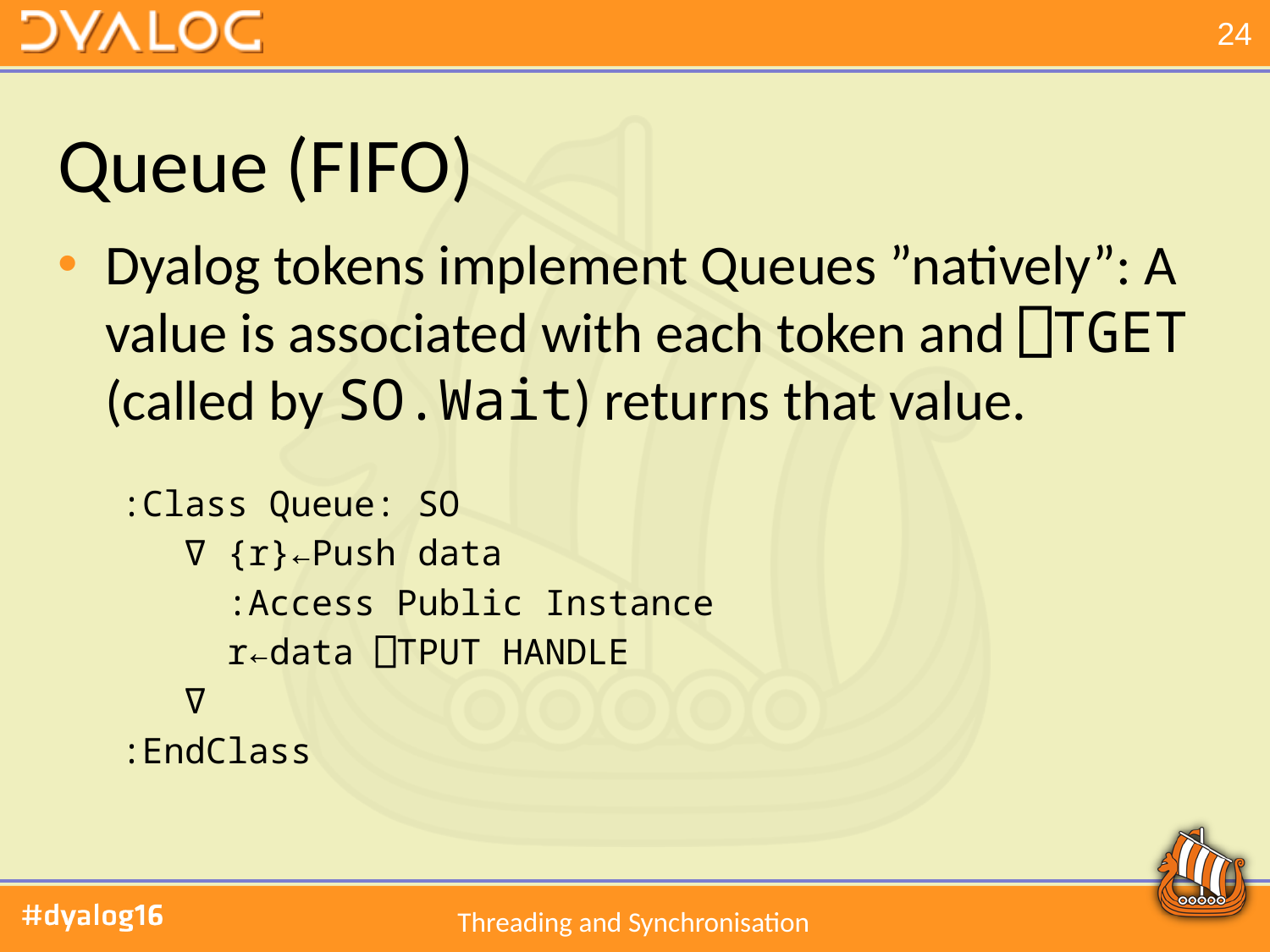

# Queue (FIFO)
Dyalog tokens implement Queues ”natively”: A value is associated with each token and ⎕TGET (called by SO.Wait) returns that value.
   :Class Queue: SO
      ∇ {r}←Push data
        :Access Public Instance
        r←data ⎕TPUT HANDLE
      ∇
   :EndClass
Threading and Synchronisation